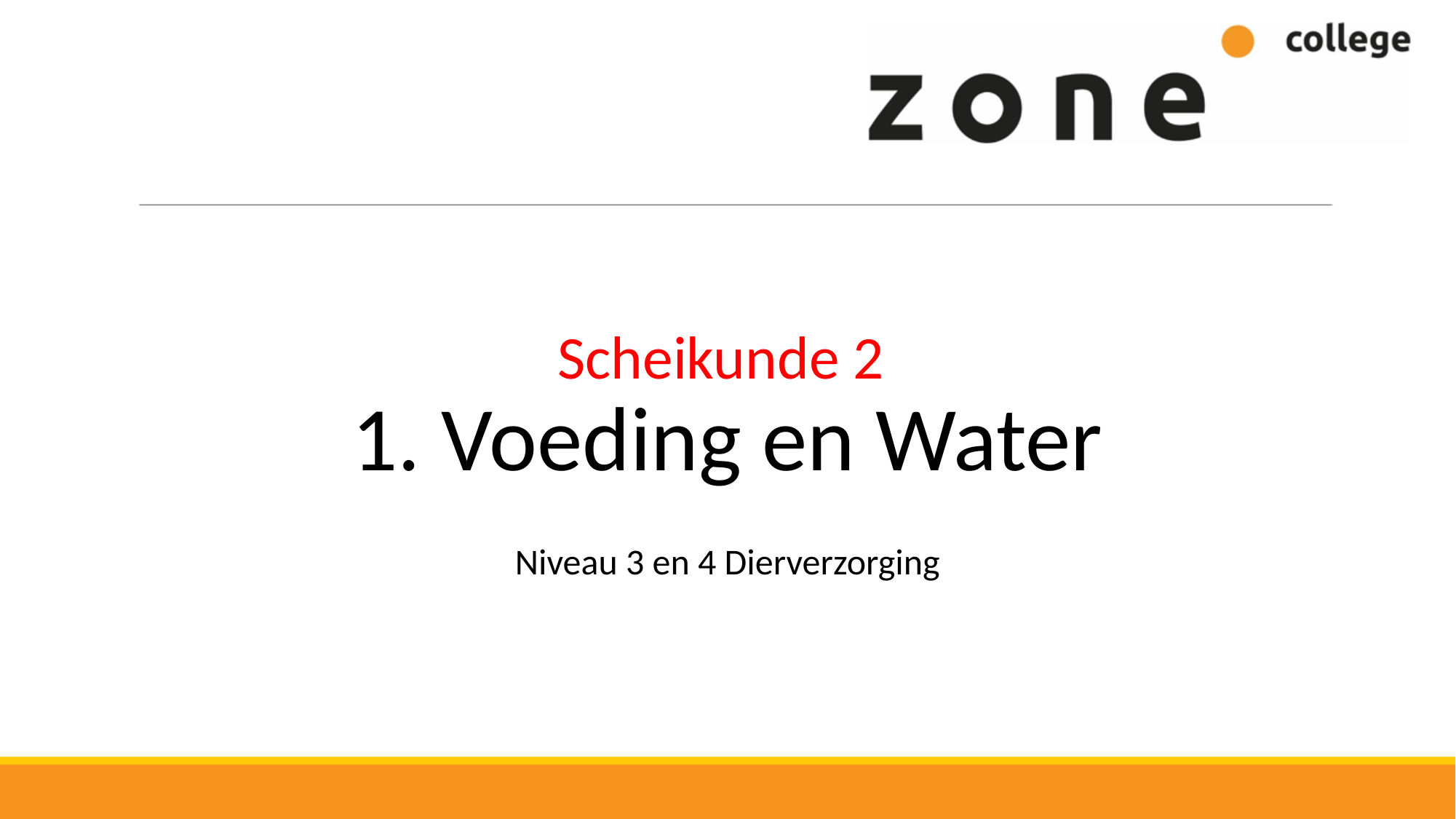

# Scheikunde 2 1. Voeding en Water
Niveau 3 en 4 Dierverzorging